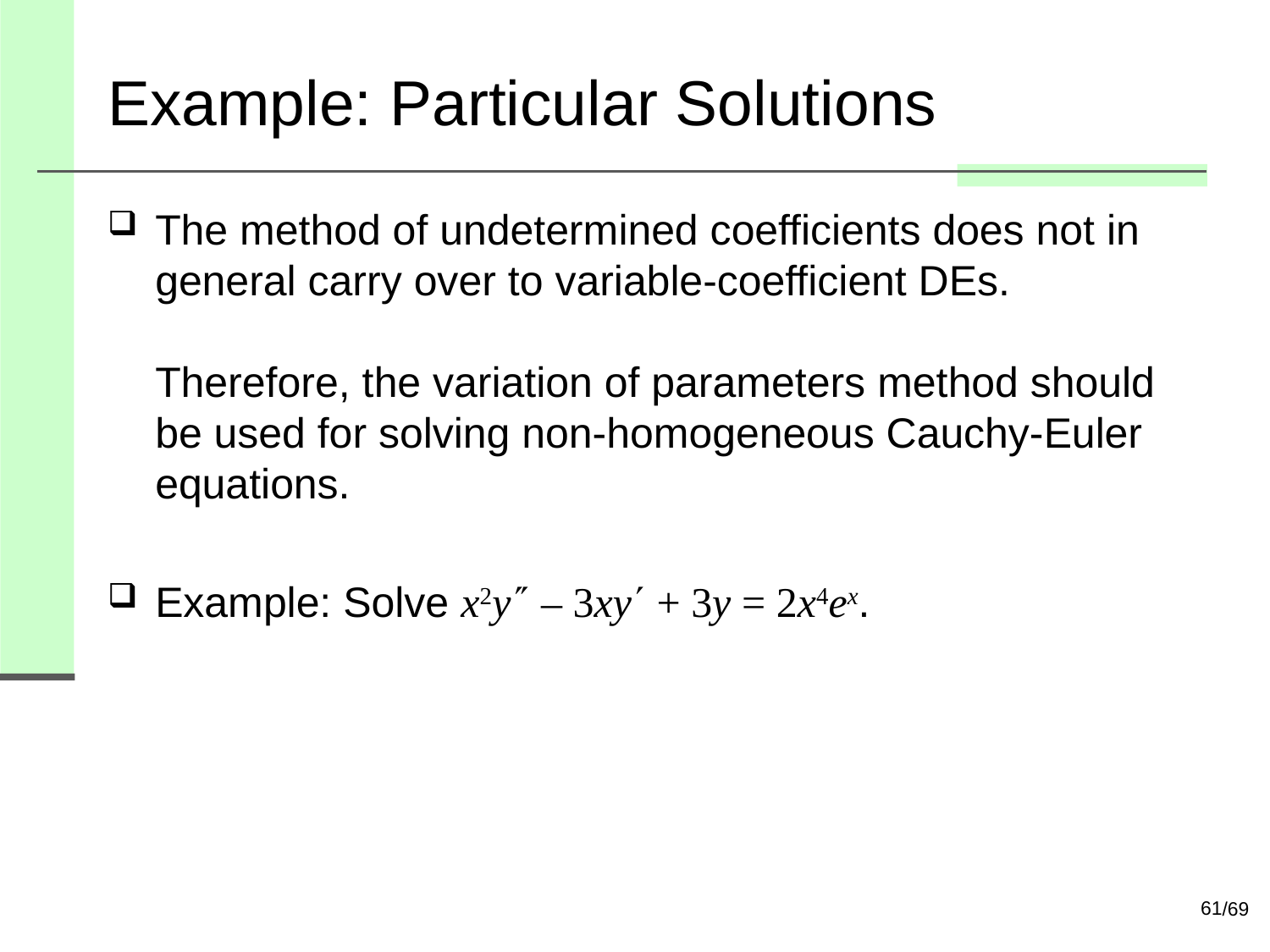

# Example: Particular Solutions
The method of undetermined coefficients does not in general carry over to variable-coefficient DEs.
Therefore, the variation of parameters method should be used for solving non-homogeneous Cauchy-Euler equations.

Example: Solve x2y″ – 3xy′ + 3y = 2x4ex.
61